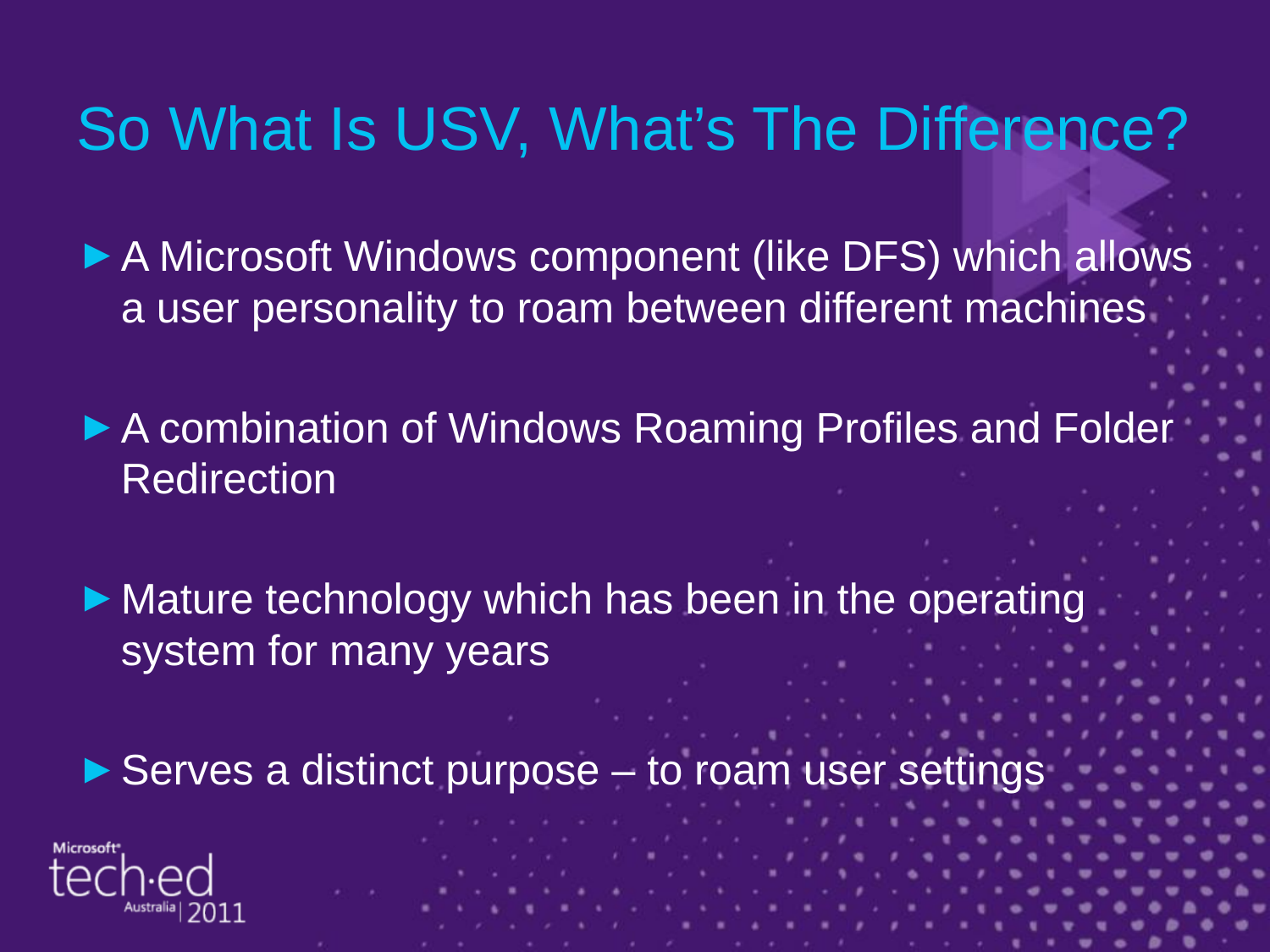

# So What Is USV, What’s The Difference?
A Microsoft Windows component (like DFS) which allows a user personality to roam between different machines

A combination of Windows Roaming Profiles and Folder Redirection

Mature technology which has been in the operating system for many years

Serves a distinct purpose – to roam user settings